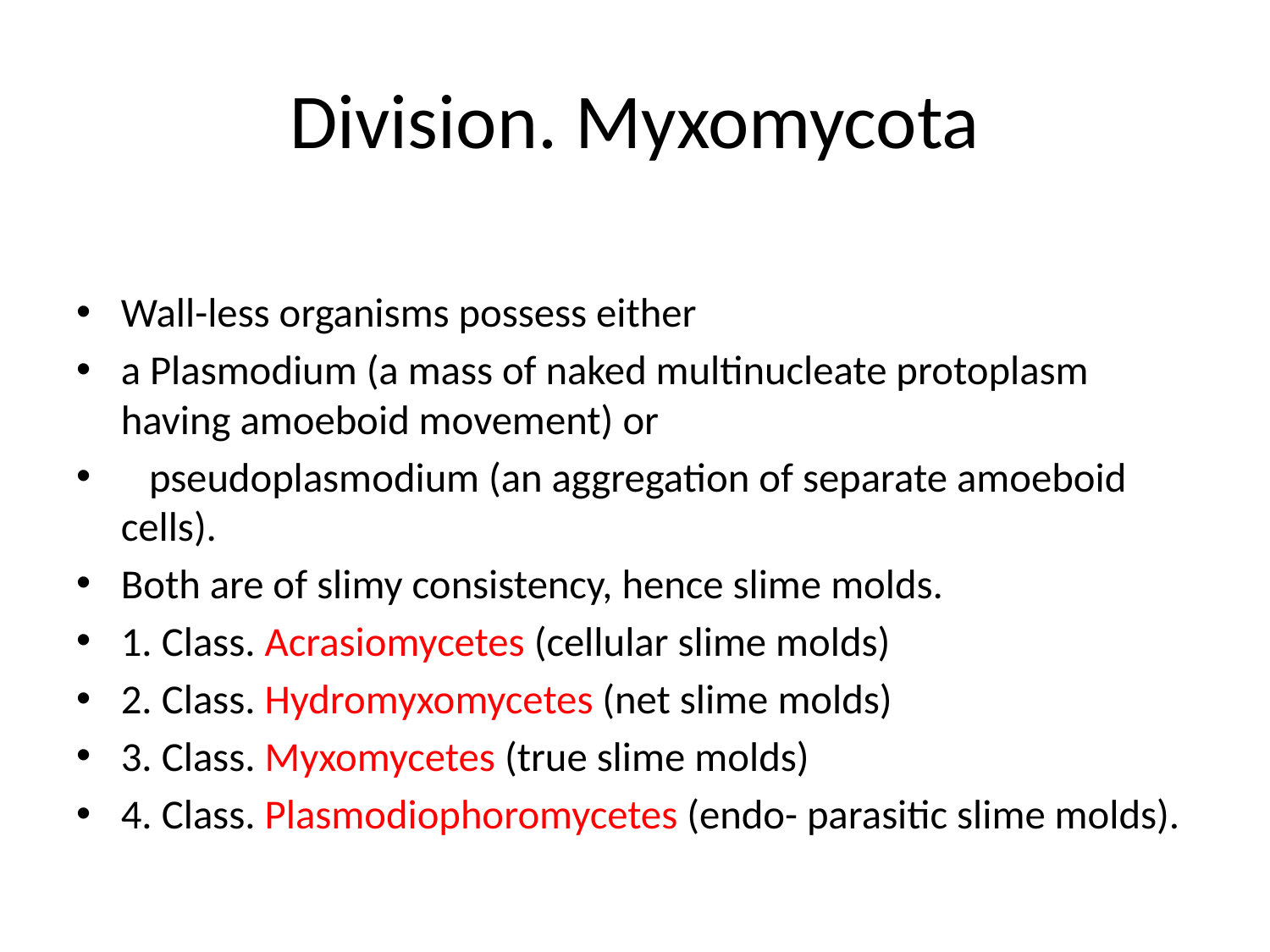

# Division. Myxomycota

Wall-less organisms possess either
a Plasmo­dium (a mass of naked multinucleate protoplasm having amoeboid movement) or
   pseudoplasmo­dium (an aggregation of separate amoeboid cells).
Both are of slimy consistency, hence slime molds.
1. Class. Acrasiomycetes (cellular slime molds)
2. Class. Hydromyxomycetes (net slime molds)
3. Class. Myxomycetes (true slime molds)
4. Class. Plasmodiophoromycetes (endo- parasitic slime molds).